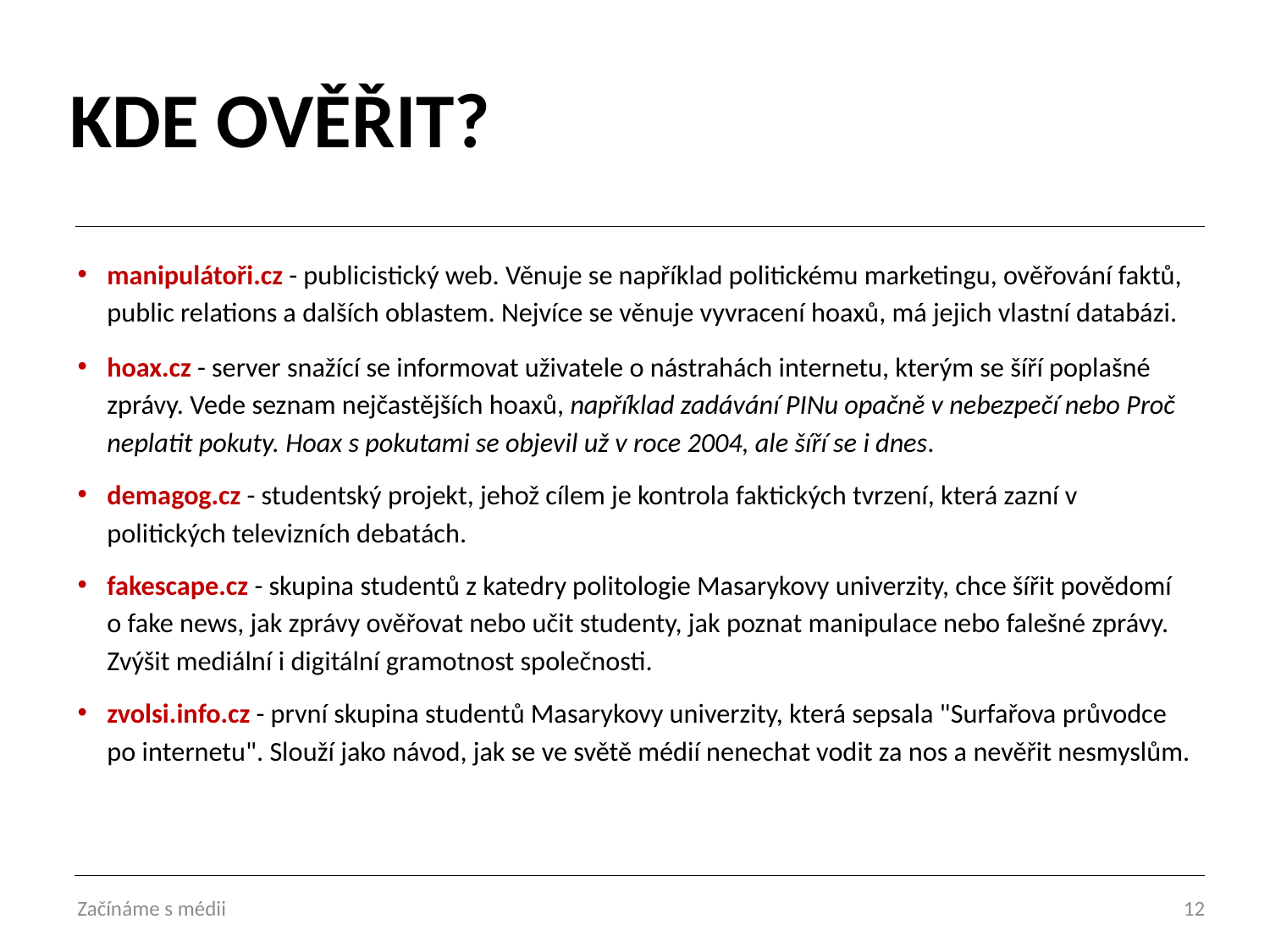

# KDE OVĚŘIT?
manipulátoři.cz - publicistický web. Věnuje se například politickému marketingu, ověřování faktů, public relations a dalších oblastem. Nejvíce se věnuje vyvracení hoaxů, má jejich vlastní databázi.
hoax.cz - server snažící se informovat uživatele o nástrahách internetu, kterým se šíří poplašné zprávy. Vede seznam nejčastějších hoaxů, například zadávání PINu opačně v nebezpečí nebo Proč neplatit pokuty. Hoax s pokutami se objevil už v roce 2004, ale šíří se i dnes.
demagog.cz - studentský projekt, jehož cílem je kontrola faktických tvrzení, která zazní v politických televizních debatách.
fakescape.cz - skupina studentů z katedry politologie Masarykovy univerzity, chce šířit povědomí o fake news, jak zprávy ověřovat nebo učit studenty, jak poznat manipulace nebo falešné zprávy. Zvýšit mediální i digitální gramotnost společnosti.
zvolsi.info.cz - první skupina studentů Masarykovy univerzity, která sepsala "Surfařova průvodce po internetu". Slouží jako návod, jak se ve světě médií nenechat vodit za nos a nevěřit nesmyslům.

Začínáme s médii
12